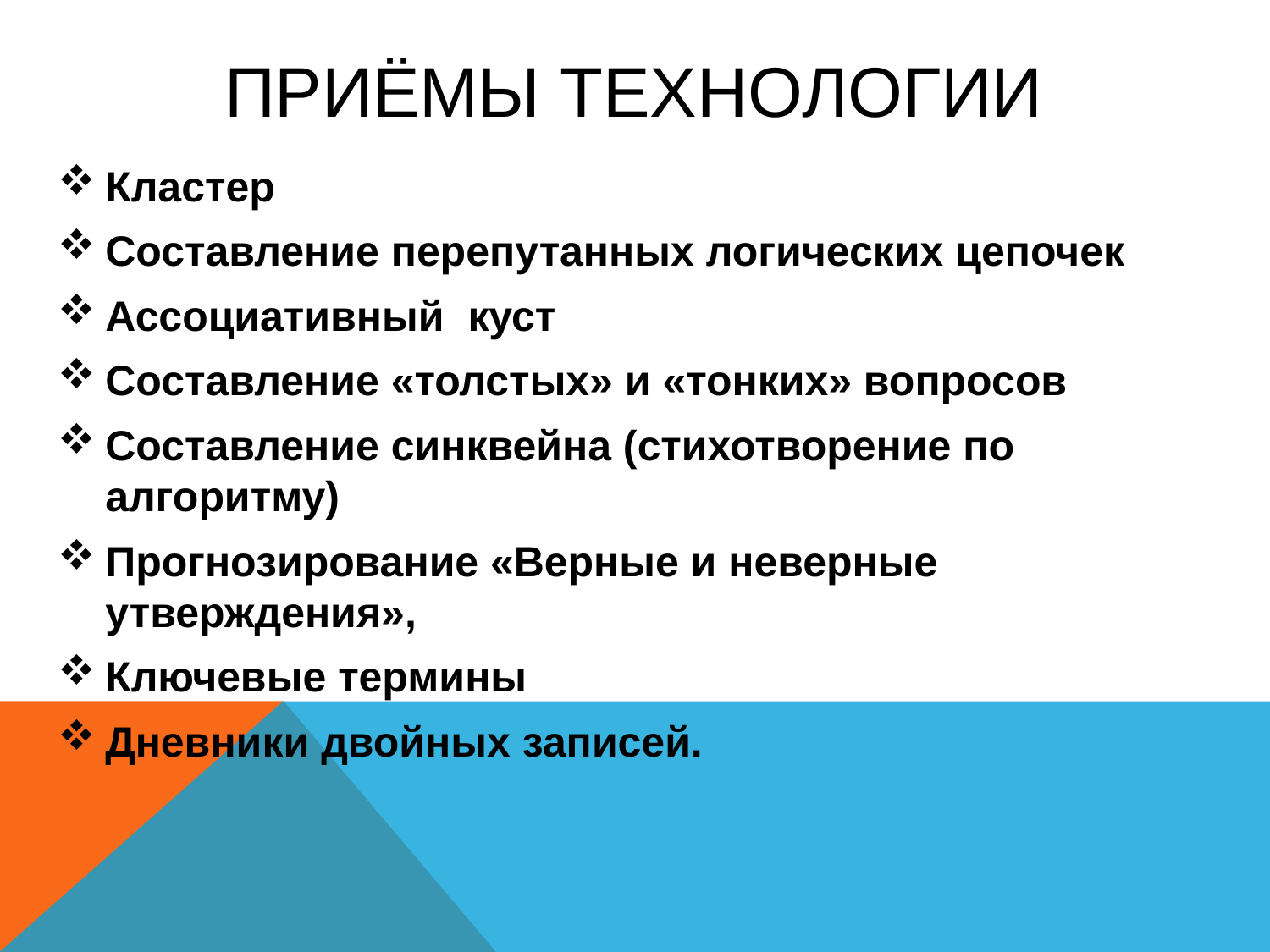

# Приёмы технологии
Кластер
Составление перепутанных логических цепочек
Ассоциативный  куст
Составление «толстых» и «тонких» вопросов
Составление синквейна (стихотворение по алгоритму)
Прогнозирование «Верные и неверные утверждения»,
Ключевые термины
Дневники двойных записей.